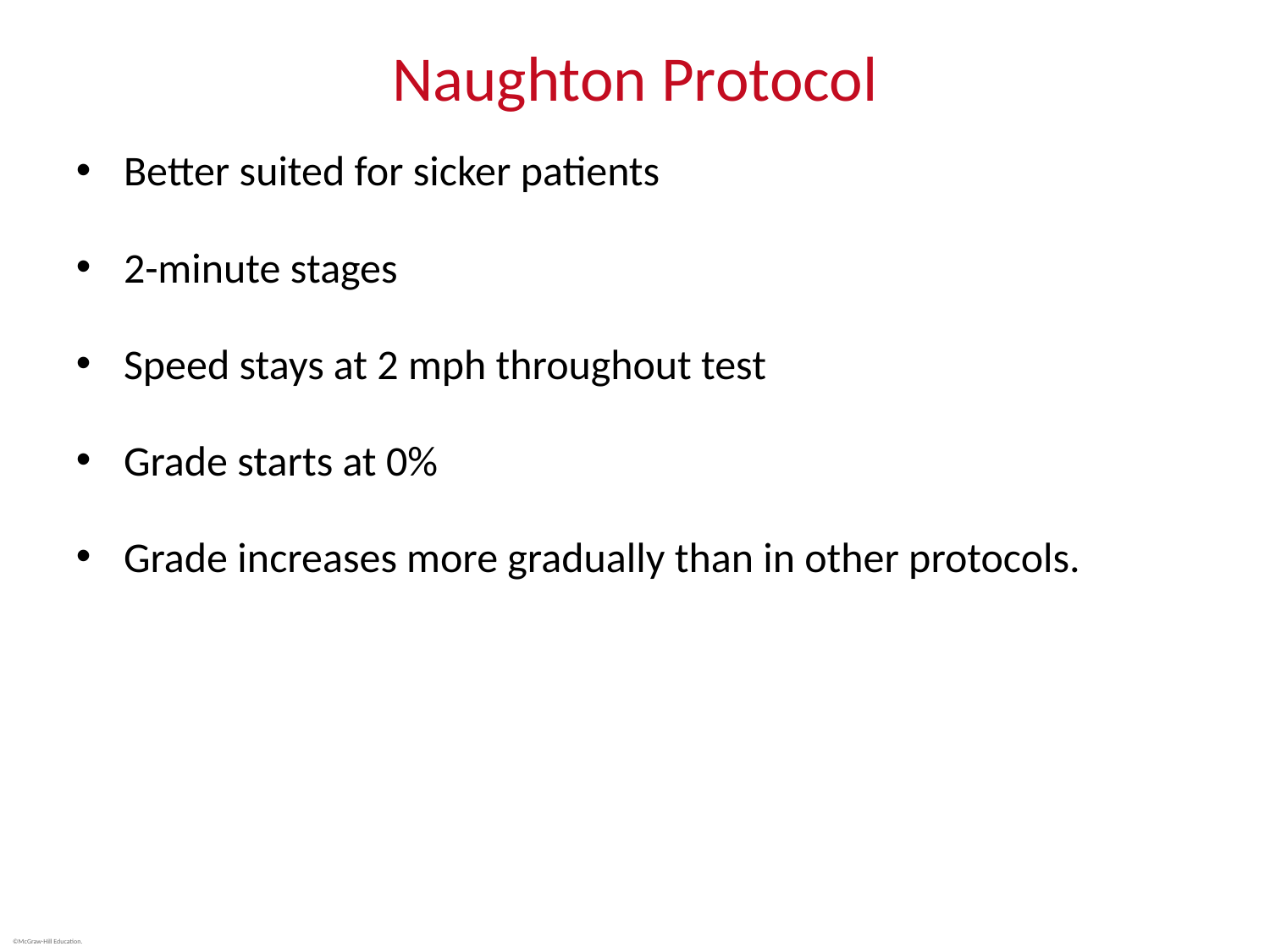

# Naughton Protocol
Better suited for sicker patients
2-minute stages
Speed stays at 2 mph throughout test
Grade starts at 0%
Grade increases more gradually than in other protocols.